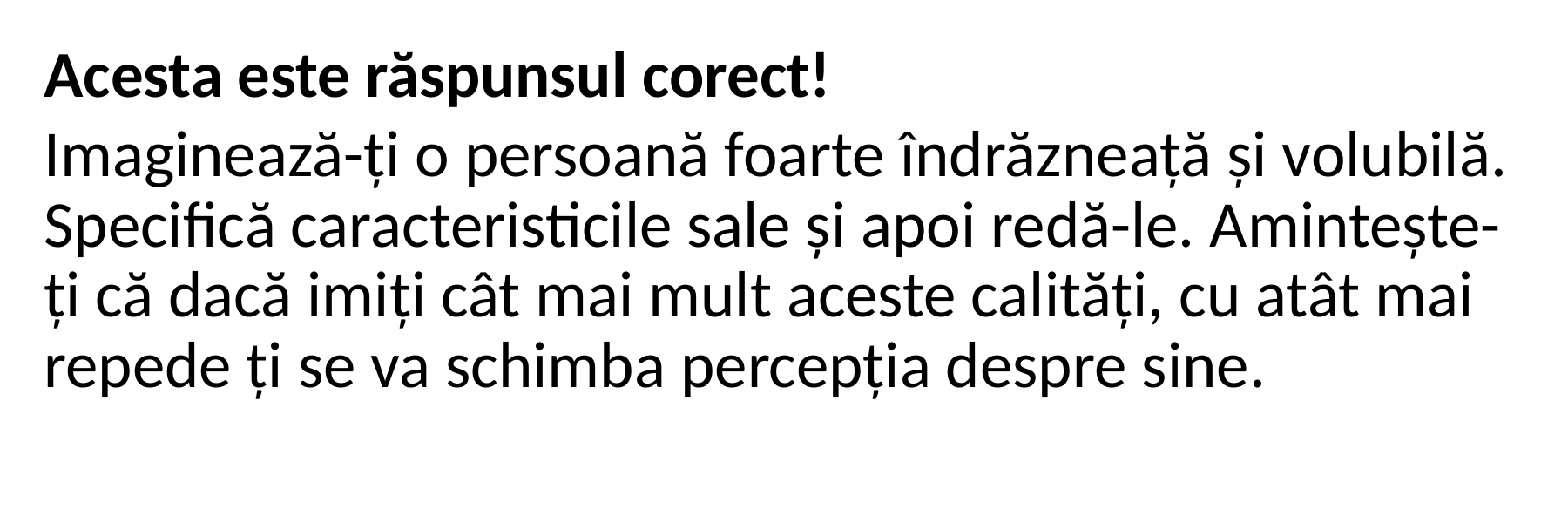

Acesta este răspunsul corect!
Imaginează-ți o persoană foarte îndrăzneață și volubilă. Specifică caracteristicile sale și apoi redă-le. Amintește-ți că dacă imiți cât mai mult aceste calități, cu atât mai repede ți se va schimba percepția despre sine.